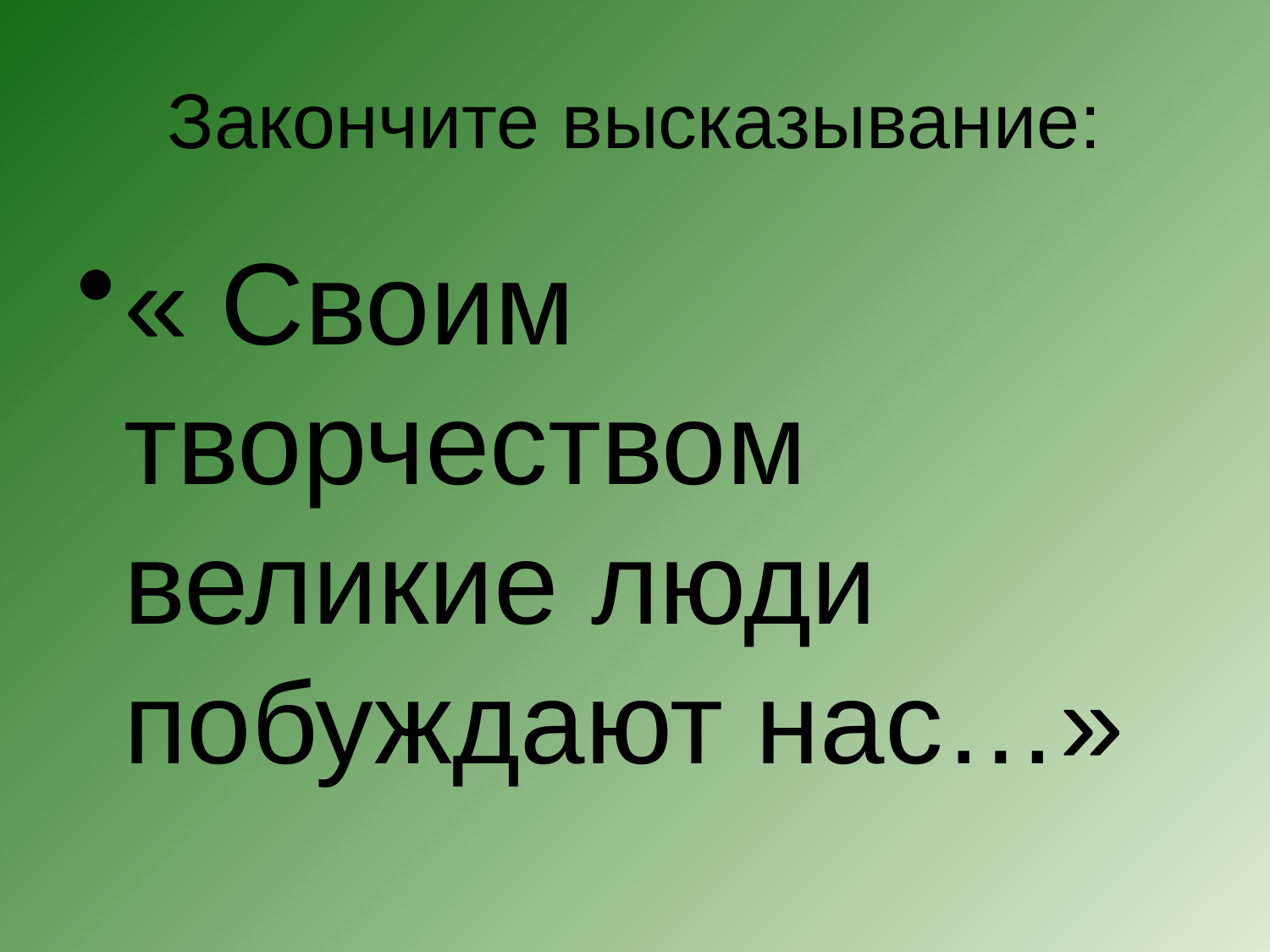

# Закончите высказывание:
« Своим творчеством великие люди побуждают нас…»